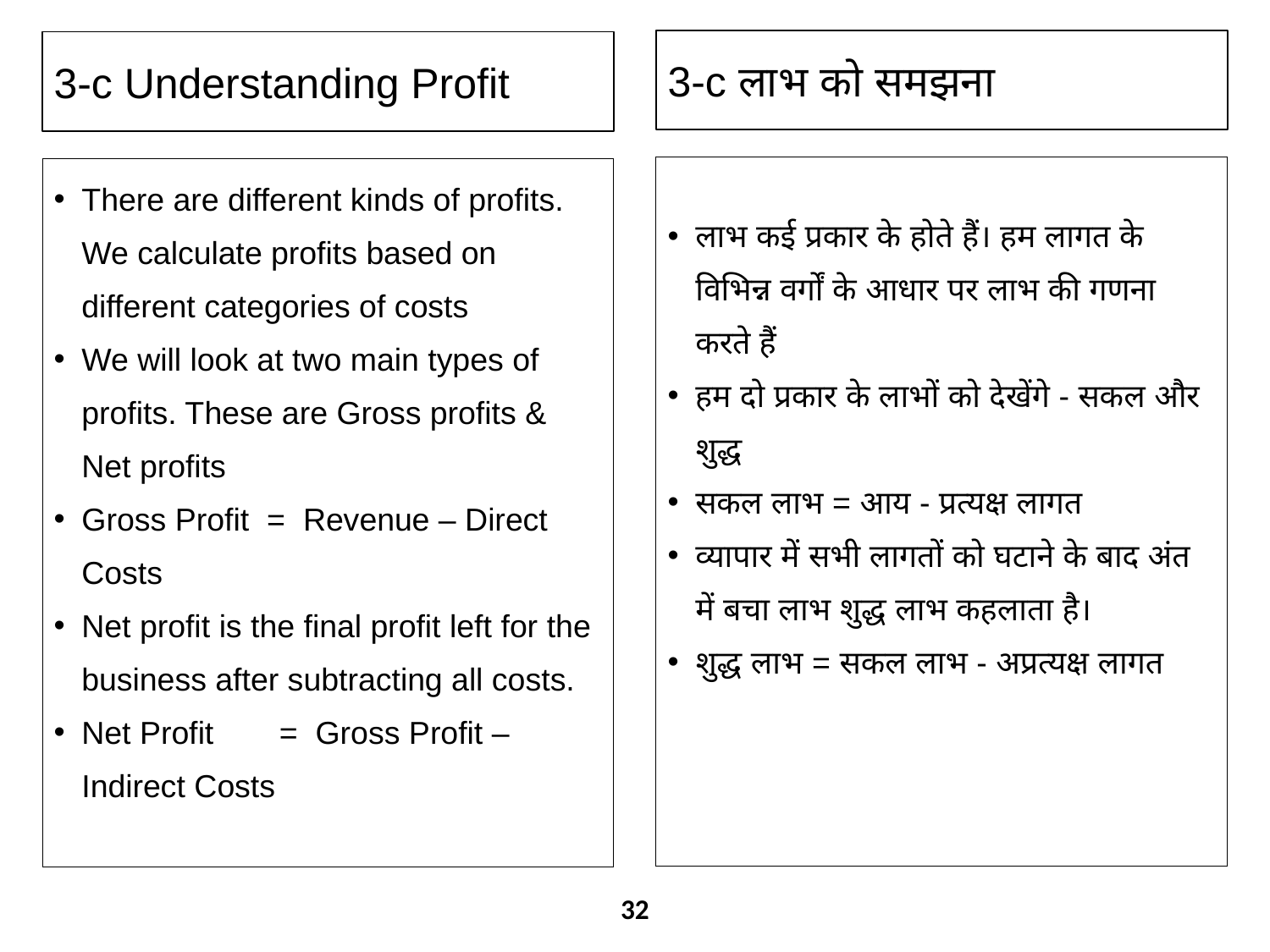

3-c लाभ को समझना
# 3-c Understanding Profit

लाभ कई प्रकार के होते हैं। हम लागत के विभिन्न वर्गों के आधार पर लाभ की गणना करते हैं
हम दो प्रकार के लाभों को देखेंगे - सकल और शुद्ध
सकल लाभ = आय - प्रत्यक्ष लागत
व्यापार में सभी लागतों को घटाने के बाद अंत में बचा लाभ शुद्ध लाभ कहलाता है।
शुद्ध लाभ = सकल लाभ - अप्रत्यक्ष लागत
There are different kinds of profits. We calculate profits based on different categories of costs
We will look at two main types of profits. These are Gross profits & Net profits
Gross Profit  =  Revenue – Direct Costs
Net profit is the final profit left for the business after subtracting all costs.
Net Profit 	=  Gross Profit –  Indirect Costs
32